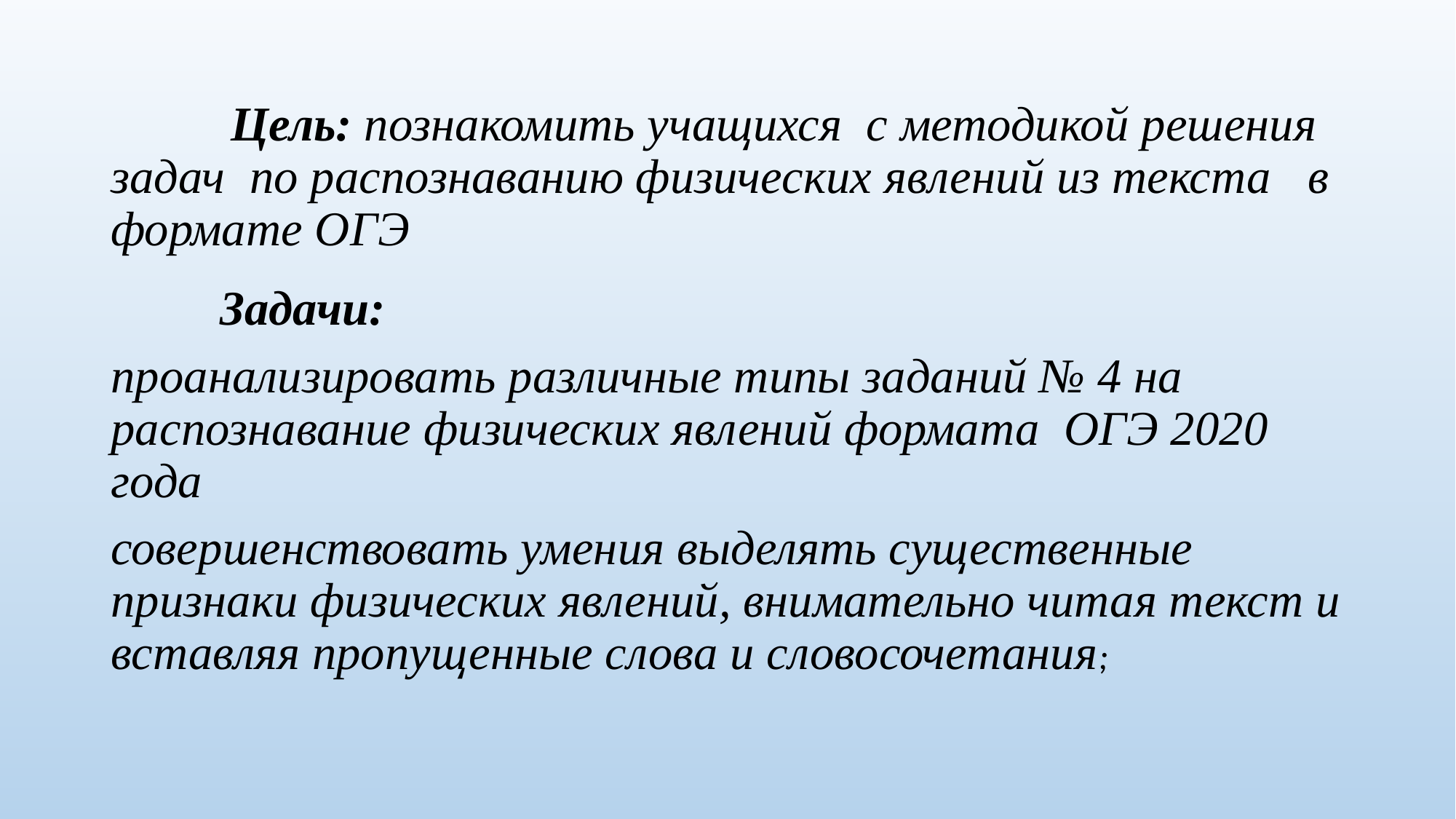

# Цель: познакомить учащихся  с методикой решения задач  по распознаванию физических явлений из текста   в формате ОГЭ
	Задачи:
проанализировать различные типы заданий № 4 на распознавание физических явлений формата  ОГЭ 2020 года
совершенствовать умения выделять существенные признаки физических явлений, внимательно читая текст и вставляя пропущенные слова и словосочетания;